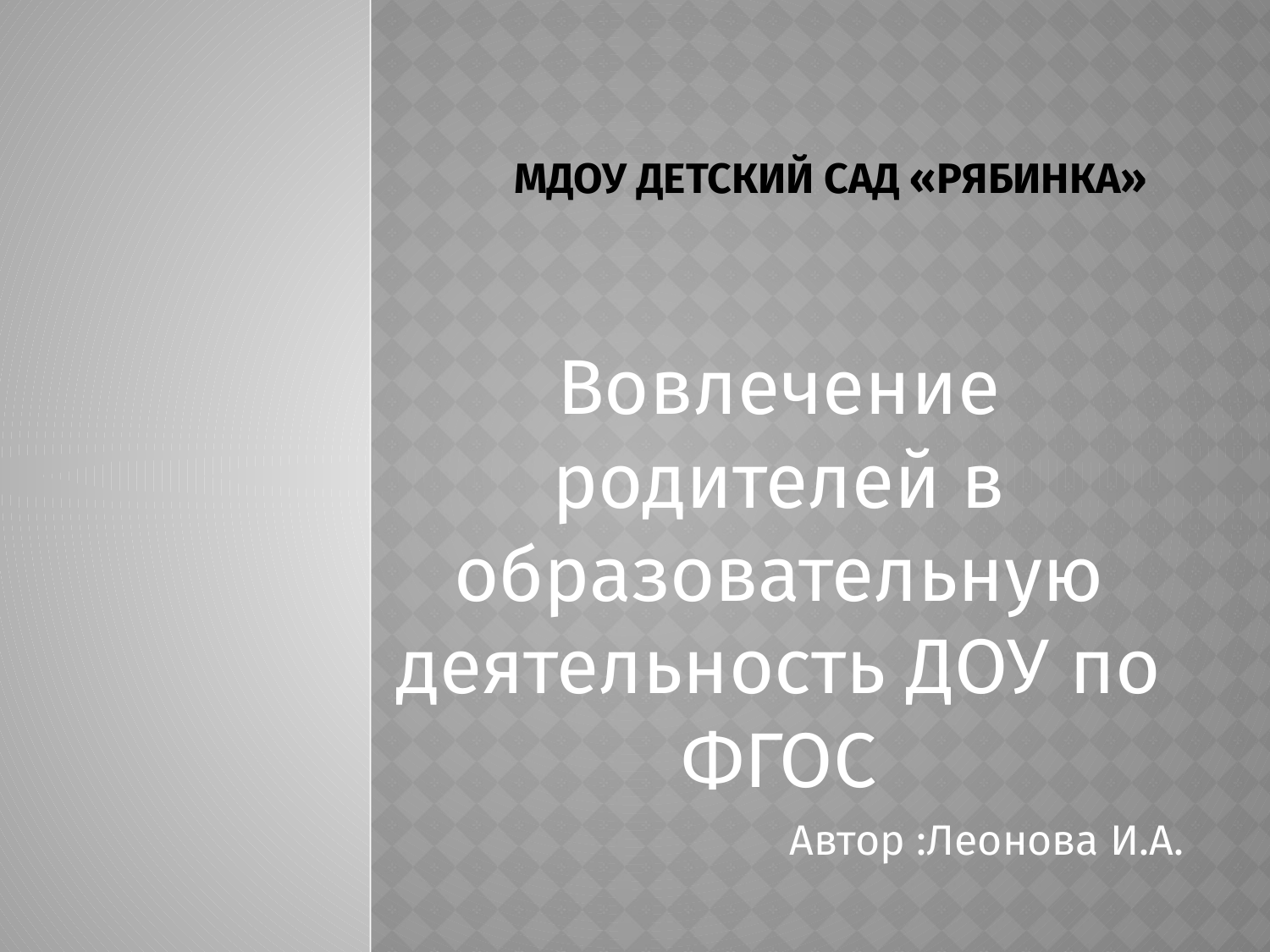

# МДОУ детский сад «Рябинка»
Вовлечение родителей в образовательную деятельность ДОУ по ФГОС
Автор :Леонова И.А.